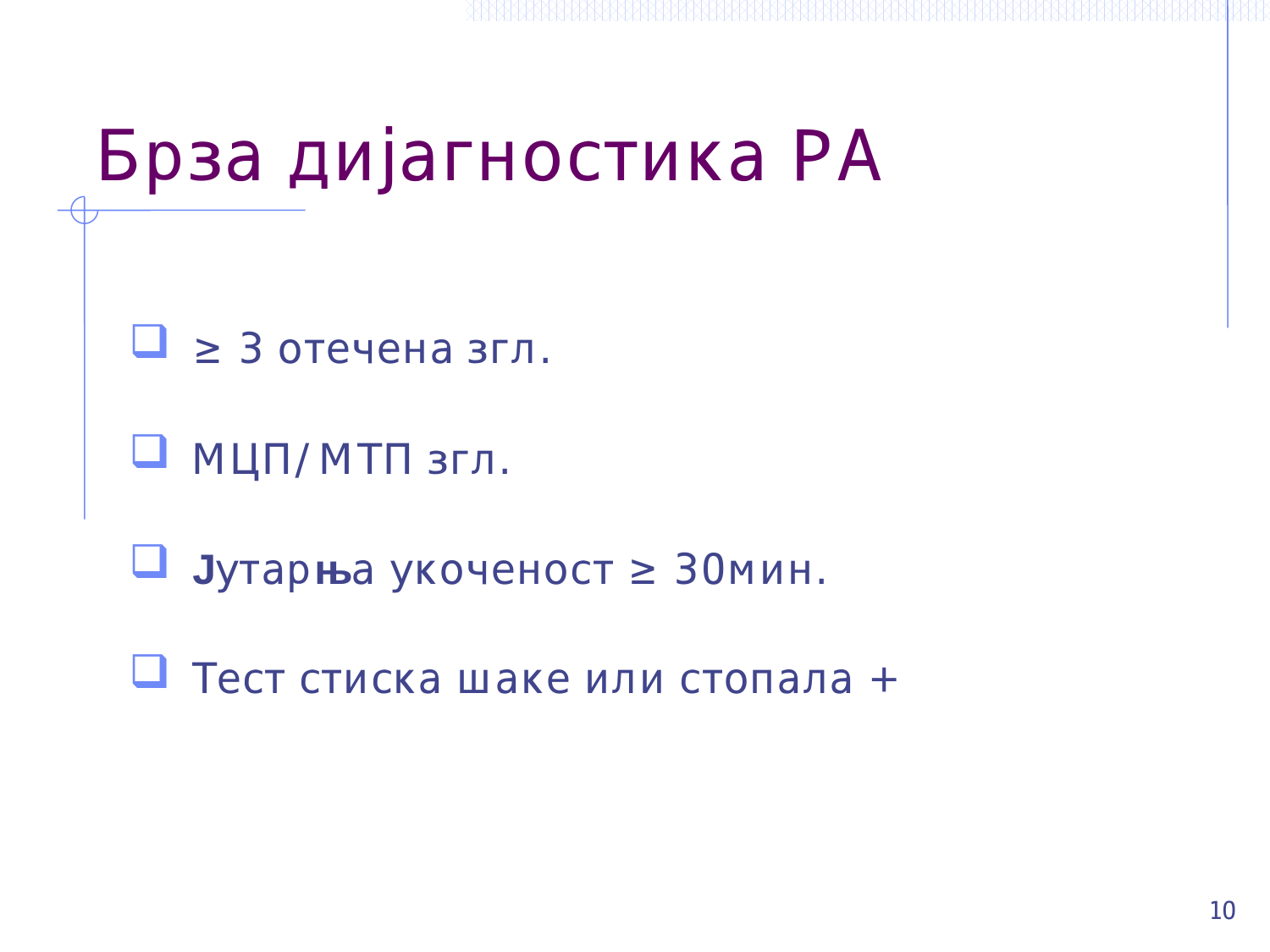

# Брза дијагностика РА
≥ 3 отечена згл.
МЦП/МТП згл.
Јутарња укоченост ≥ 30мин.
Тест стиска шаке или стопала +
10